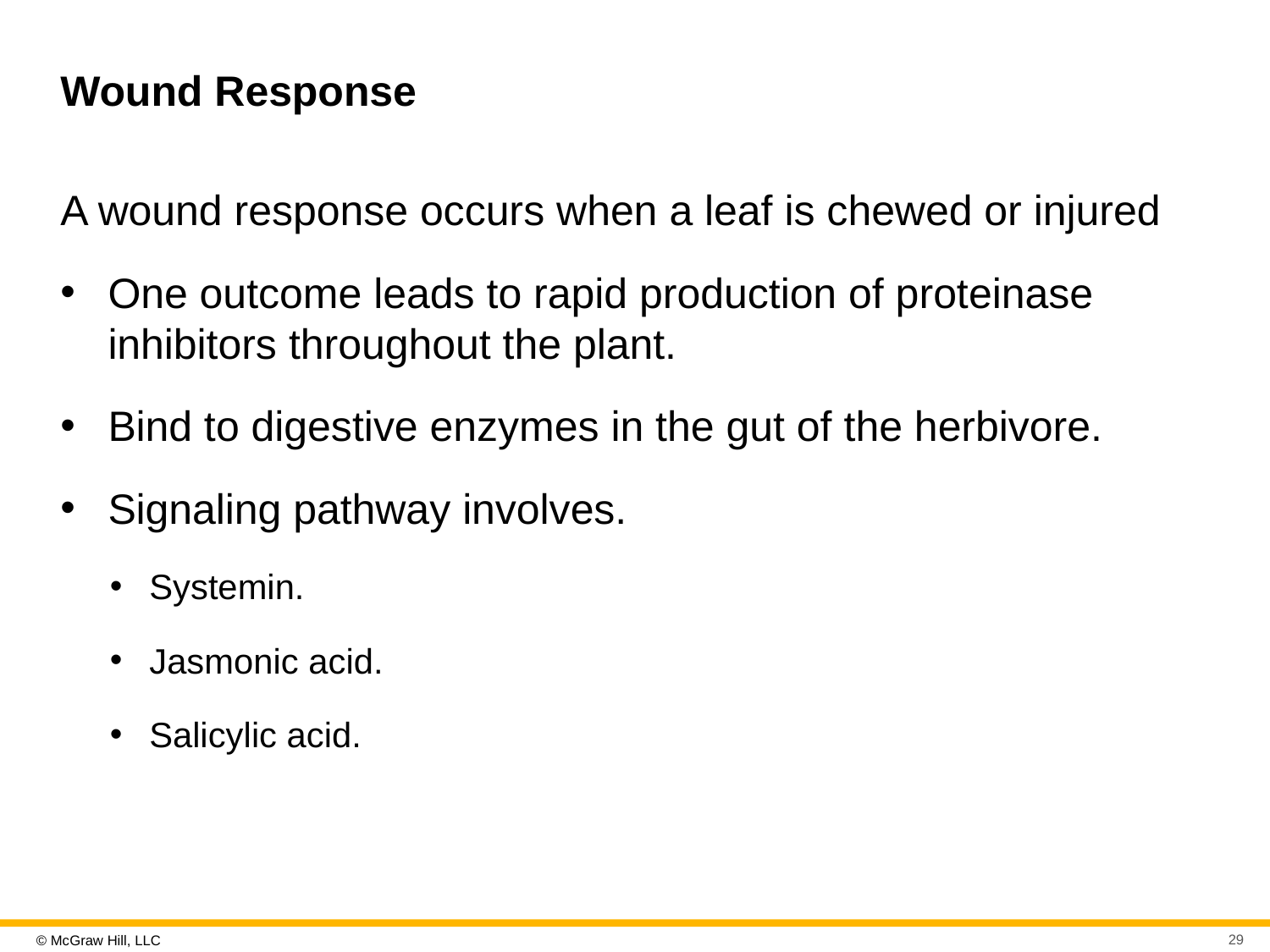

# Wound Response
A wound response occurs when a leaf is chewed or injured
One outcome leads to rapid production of proteinase inhibitors throughout the plant.
Bind to digestive enzymes in the gut of the herbivore.
Signaling pathway involves.
Systemin.
Jasmonic acid.
Salicylic acid.
29